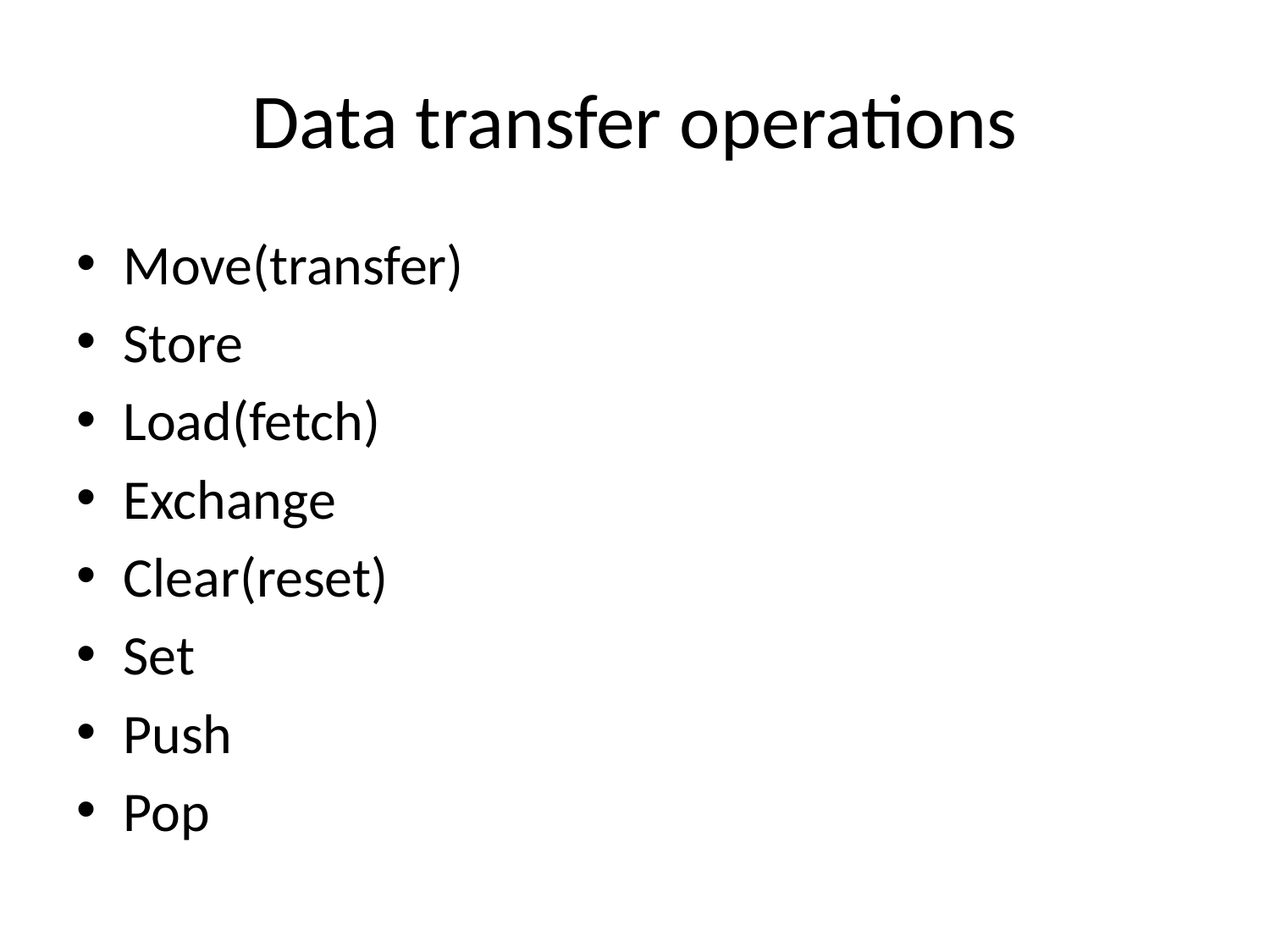

# Data transfer operations
Move(transfer)
Store
Load(fetch)
Exchange
Clear(reset)
Set
Push
Pop